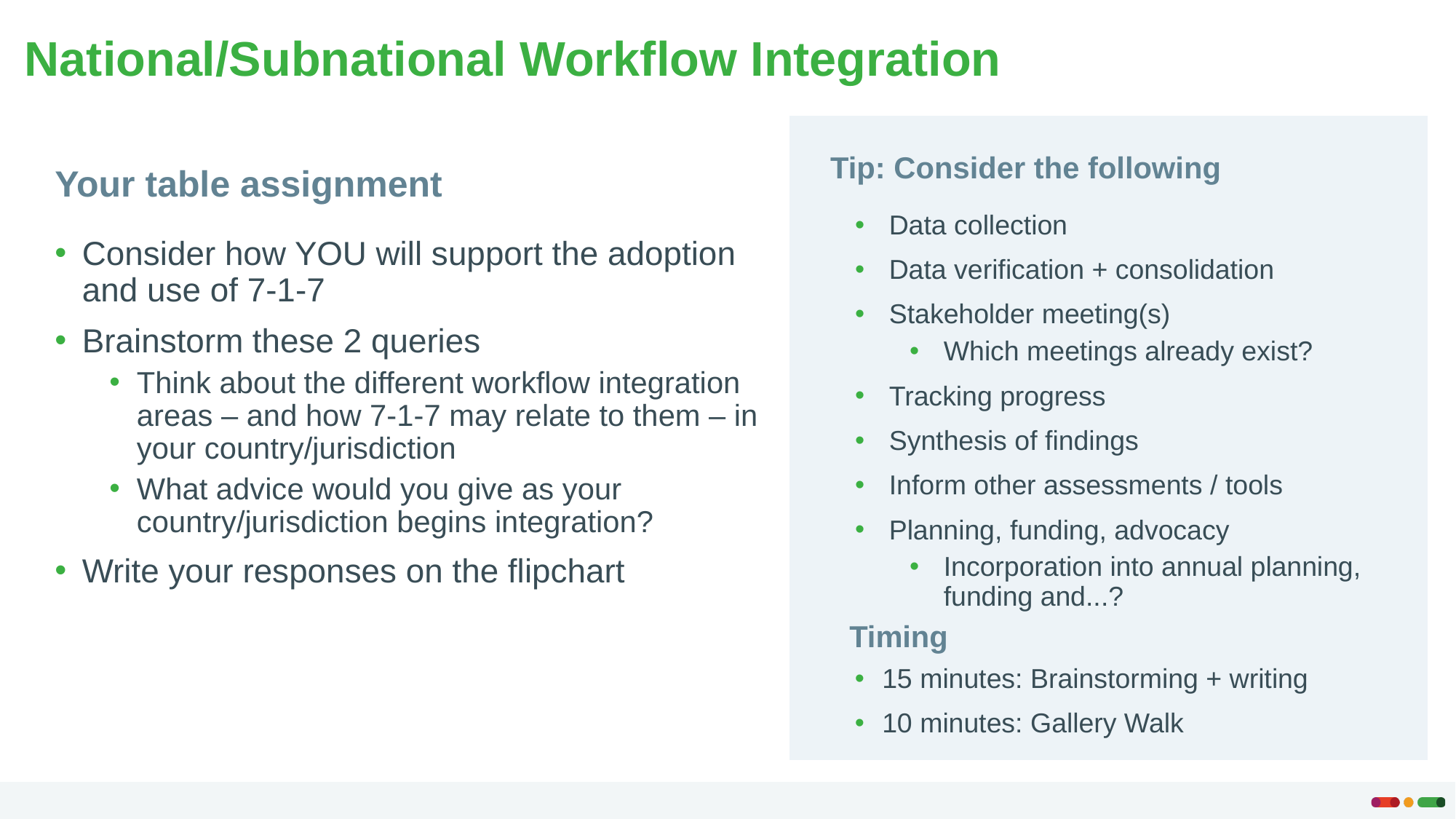

# National/Subnational Workflow Integration
Your table assignment

Tip: Consider the following
Data collection
Data verification + consolidation
Stakeholder meeting(s)
Which meetings already exist?
Tracking progress
Synthesis of findings
Inform other assessments / tools
Planning, funding, advocacy
Incorporation into annual planning, funding and...?

Consider how YOU will support the adoption and use of 7-1-7
Brainstorm these 2 queries
Think about the different workflow integration areas – and how 7-1-7 may relate to them – in your country/jurisdiction
What advice would you give as your country/jurisdiction begins integration?
Write your responses on the flipchart

Timing
15 minutes: Brainstorming + writing
10 minutes: Gallery Walk